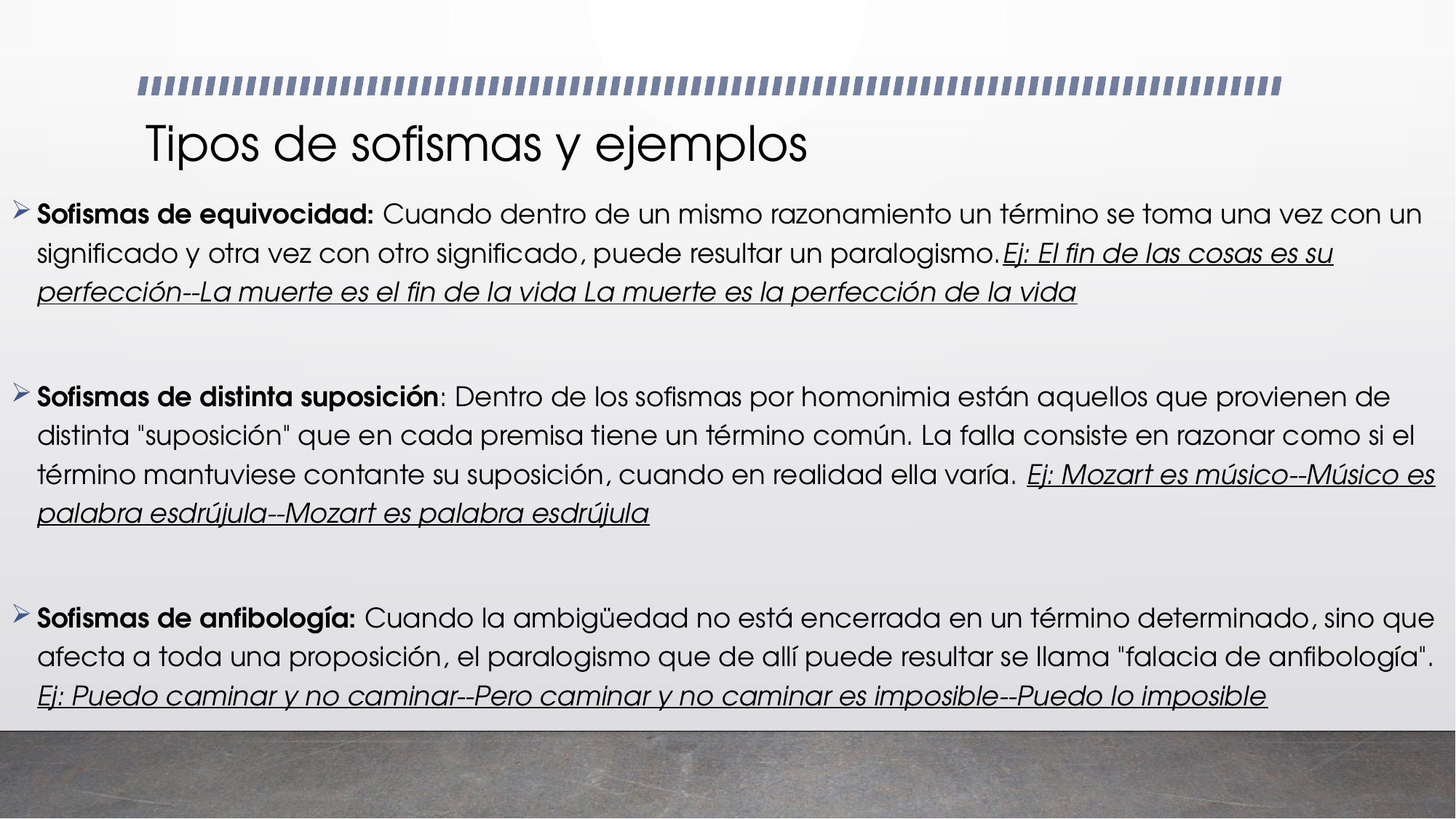

# Tipos de sofismas y ejemplos
Sofismas de equivocidad: Cuando dentro de un mismo razonamiento un término se toma una vez con un significado y otra vez con otro significado, puede resultar un paralogismo.Ej: El fin de las cosas es su perfección--La muerte es el fin de la vida La muerte es la perfección de la vida

Sofismas de distinta suposición: Dentro de los sofismas por homonimia están aquellos que provienen de distinta "suposición" que en cada premisa tiene un término común. La falla consiste en razonar como si el término mantuviese contante su suposición, cuando en realidad ella varía. Ej: Mozart es músico--Músico es palabra esdrújula--Mozart es palabra esdrújula

Sofismas de anfibología: Cuando la ambigüedad no está encerrada en un término determinado, sino que afecta a toda una proposición, el paralogismo que de allí puede resultar se llama "falacia de anfibología". Ej: Puedo caminar y no caminar--Pero caminar y no caminar es imposible--Puedo lo imposible